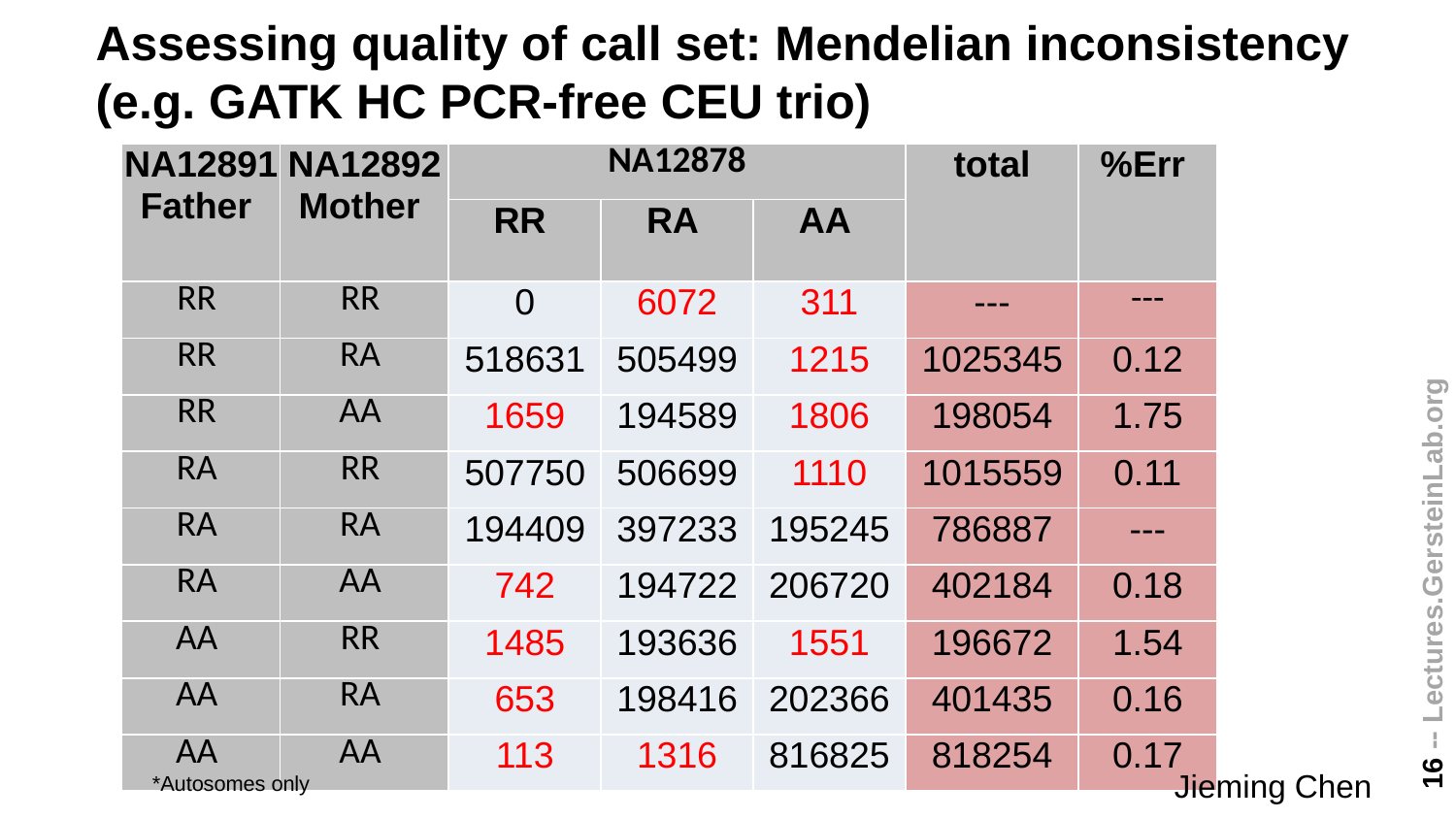

# Assessing quality of call set: Mendelian inconsistency (e.g. GATK HC PCR-free CEU trio)
| NA12891 Father | NA12892 Mother | NA12878 |  |  | total | %Err |
| --- | --- | --- | --- | --- | --- | --- |
|  |  | RR | RA | AA |  |  |
| RR | RR | 0 | 6072 | 311 | --- | --- |
| RR | RA | 518631 | 505499 | 1215 | 1025345 | 0.12 |
| RR | AA | 1659 | 194589 | 1806 | 198054 | 1.75 |
| RA | RR | 507750 | 506699 | 1110 | 1015559 | 0.11 |
| RA | RA | 194409 | 397233 | 195245 | 786887 | --- |
| RA | AA | 742 | 194722 | 206720 | 402184 | 0.18 |
| AA | RR | 1485 | 193636 | 1551 | 196672 | 1.54 |
| AA | RA | 653 | 198416 | 202366 | 401435 | 0.16 |
| AA | AA | 113 | 1316 | 816825 | 818254 | 0.17 |
Jieming Chen
*Autosomes only